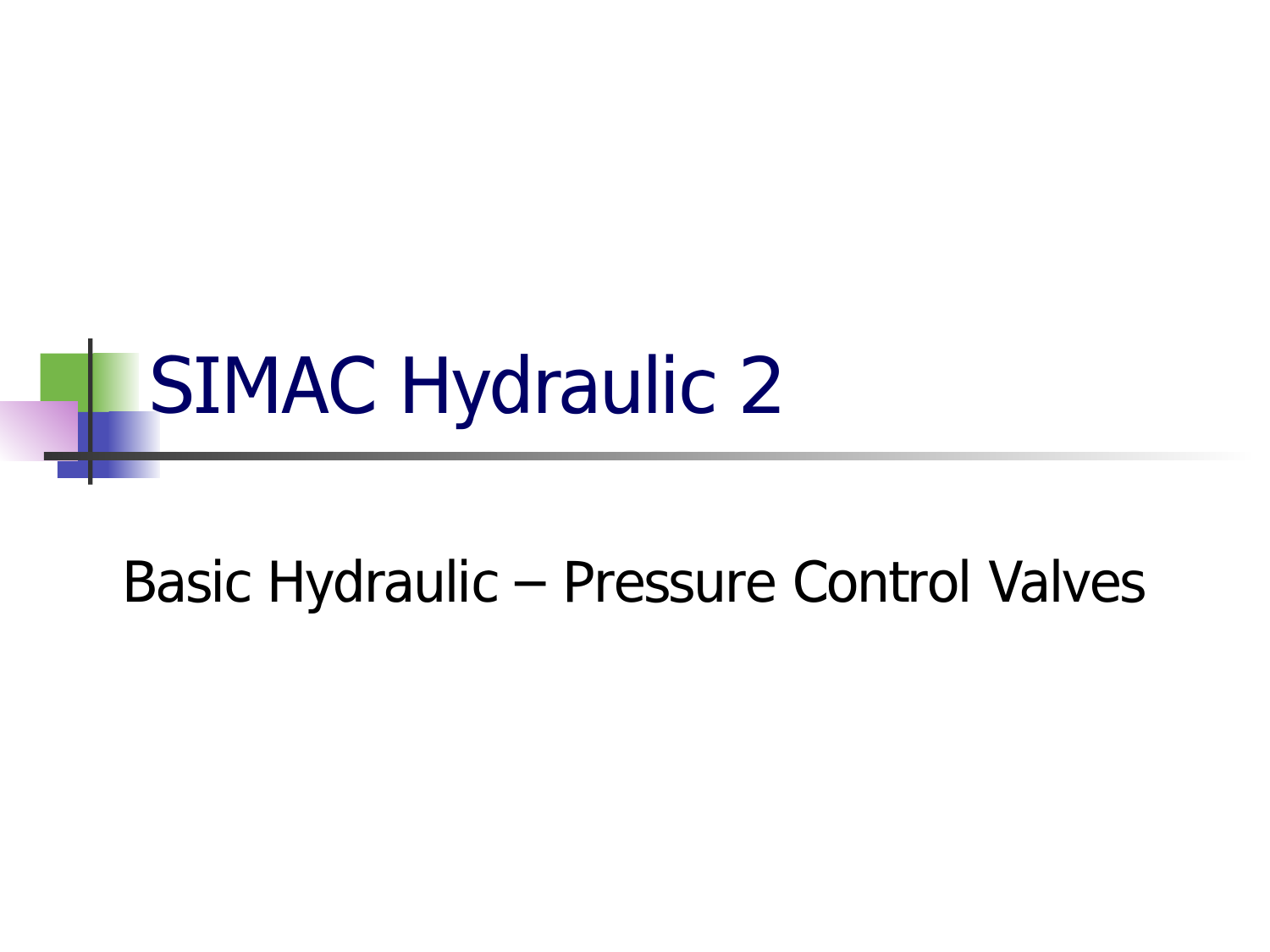

# SIMAC Hydraulic 2
Basic Hydraulic – Pressure Control Valves